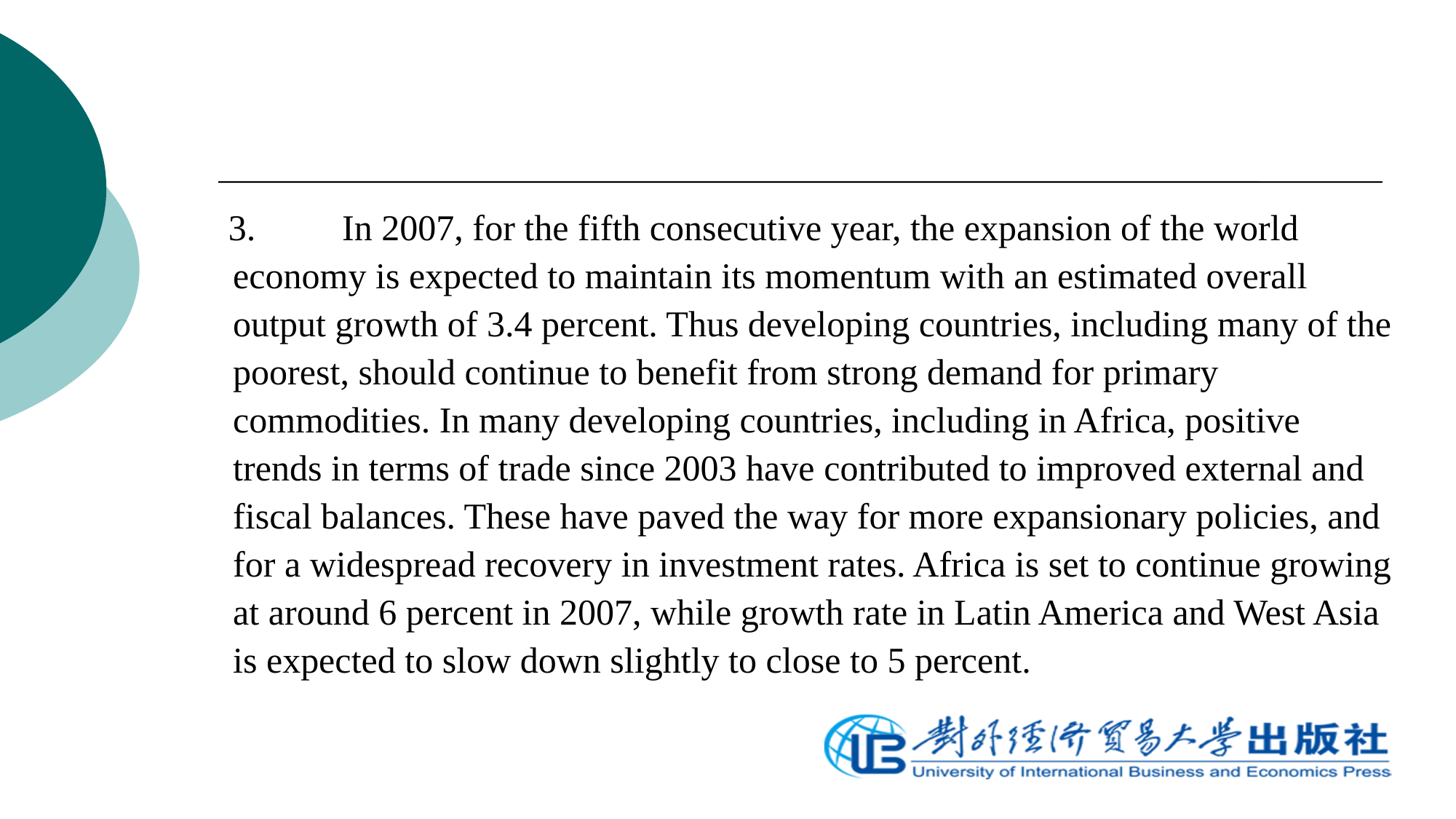

3.	In 2007, for the fifth consecutive year, the expansion of the world economy is expected to maintain its momentum with an estimated overall output growth of 3.4 percent. Thus developing countries, including many of the poorest, should continue to benefit from strong demand for primary commodities. In many developing countries, including in Africa, positive trends in terms of trade since 2003 have contributed to improved external and fiscal balances. These have paved the way for more expansionary policies, and for a widespread recovery in investment rates. Africa is set to continue growing at around 6 percent in 2007, while growth rate in Latin America and West Asia is expected to slow down slightly to close to 5 percent.